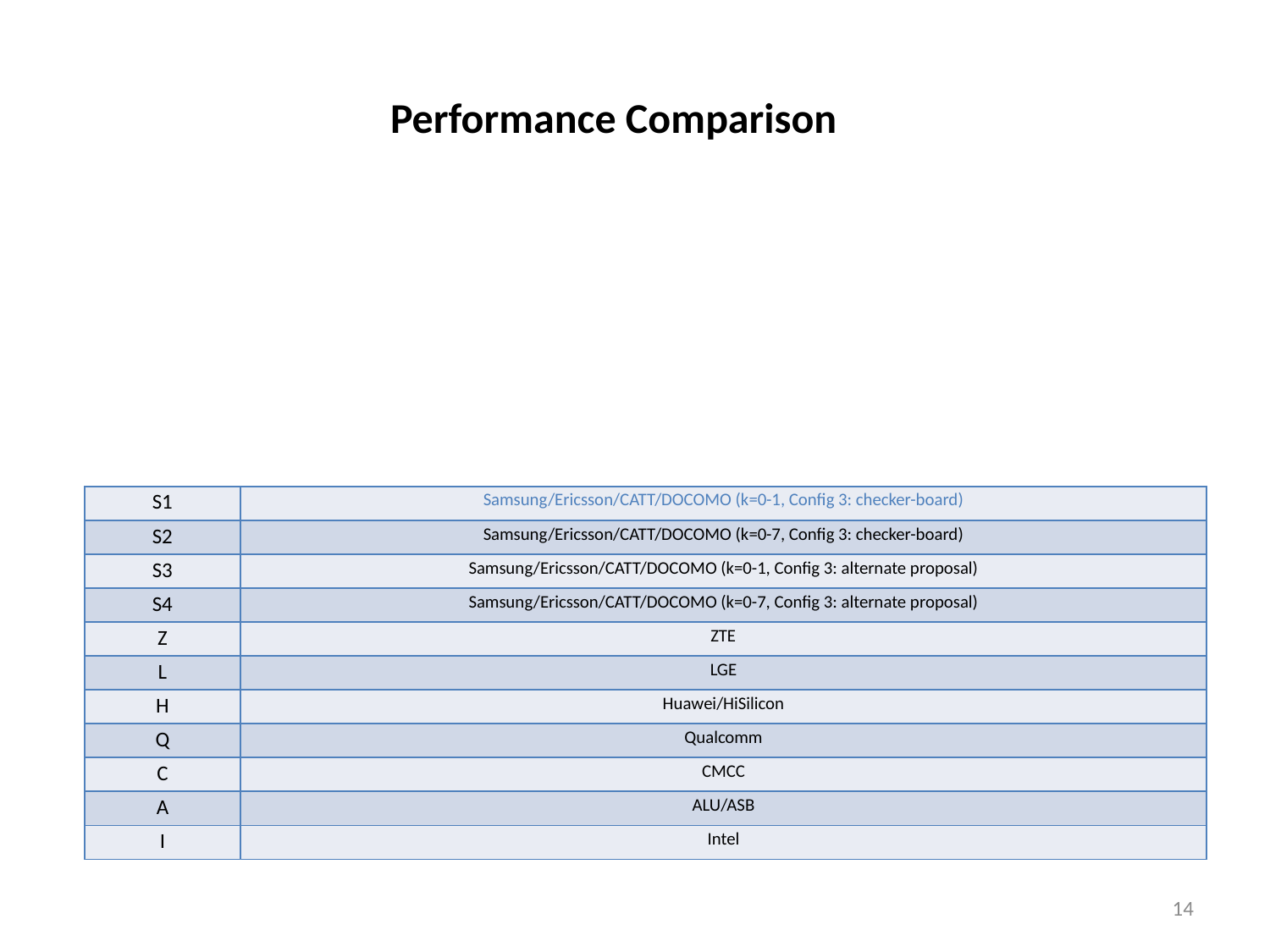

Performance Comparison
| S1 | Samsung/Ericsson/CATT/DOCOMO (k=0-1, Config 3: checker-board) |
| --- | --- |
| S2 | Samsung/Ericsson/CATT/DOCOMO (k=0-7, Config 3: checker-board) |
| S3 | Samsung/Ericsson/CATT/DOCOMO (k=0-1, Config 3: alternate proposal) |
| S4 | Samsung/Ericsson/CATT/DOCOMO (k=0-7, Config 3: alternate proposal) |
| Z | ZTE |
| L | LGE |
| H | Huawei/HiSilicon |
| Q | Qualcomm |
| C | CMCC |
| A | ALU/ASB |
| I | Intel |
14